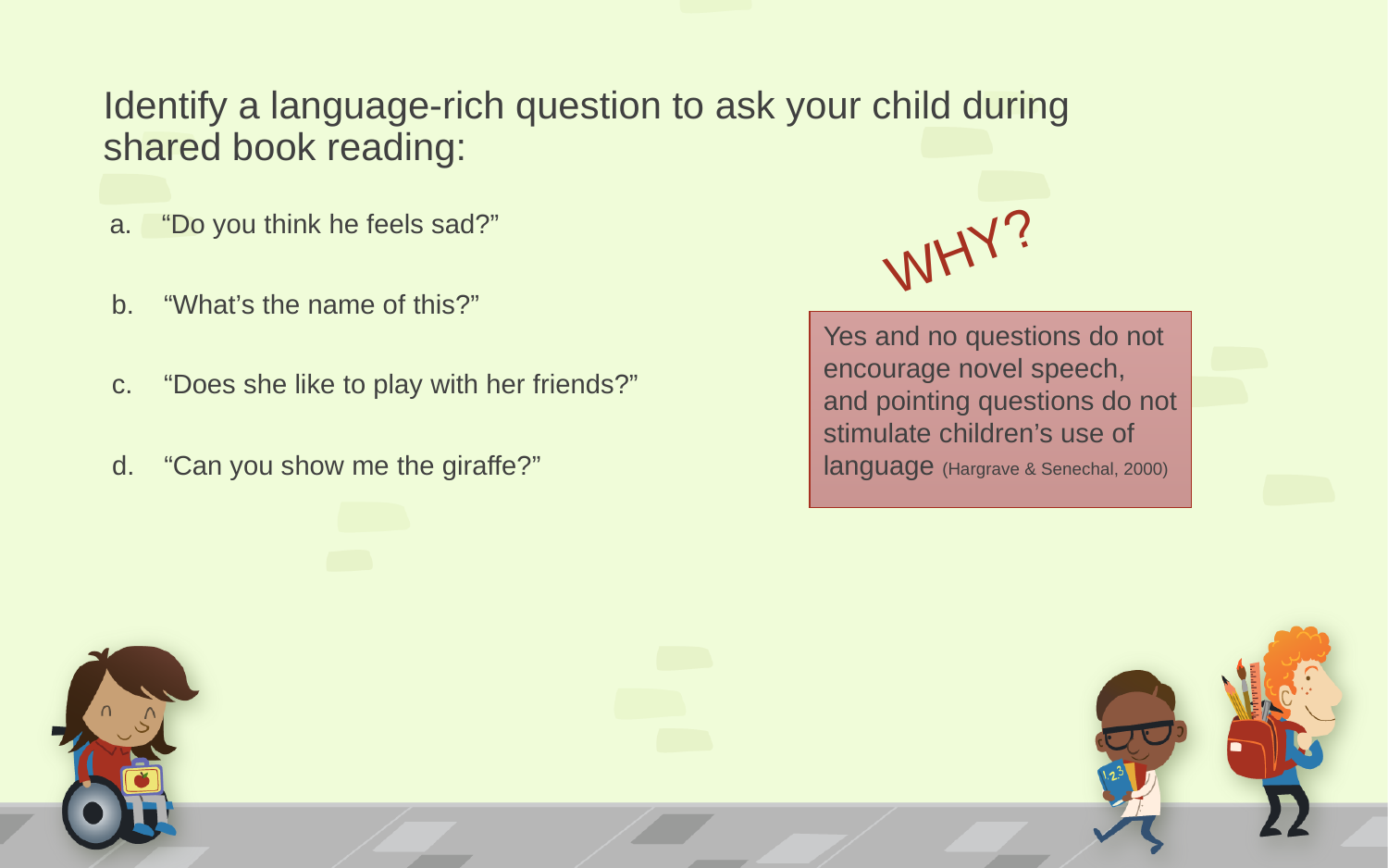

Identify a language-rich question to ask your child during shared book reading:
“Do you think he feels sad?”

WHY?
“What’s the name of this?”

Yes and no questions do not encourage novel speech, and pointing questions do not stimulate children’s use of language (Hargrave & Senechal, 2000)
“Does she like to play with her friends?”

“Can you show me the giraffe?”